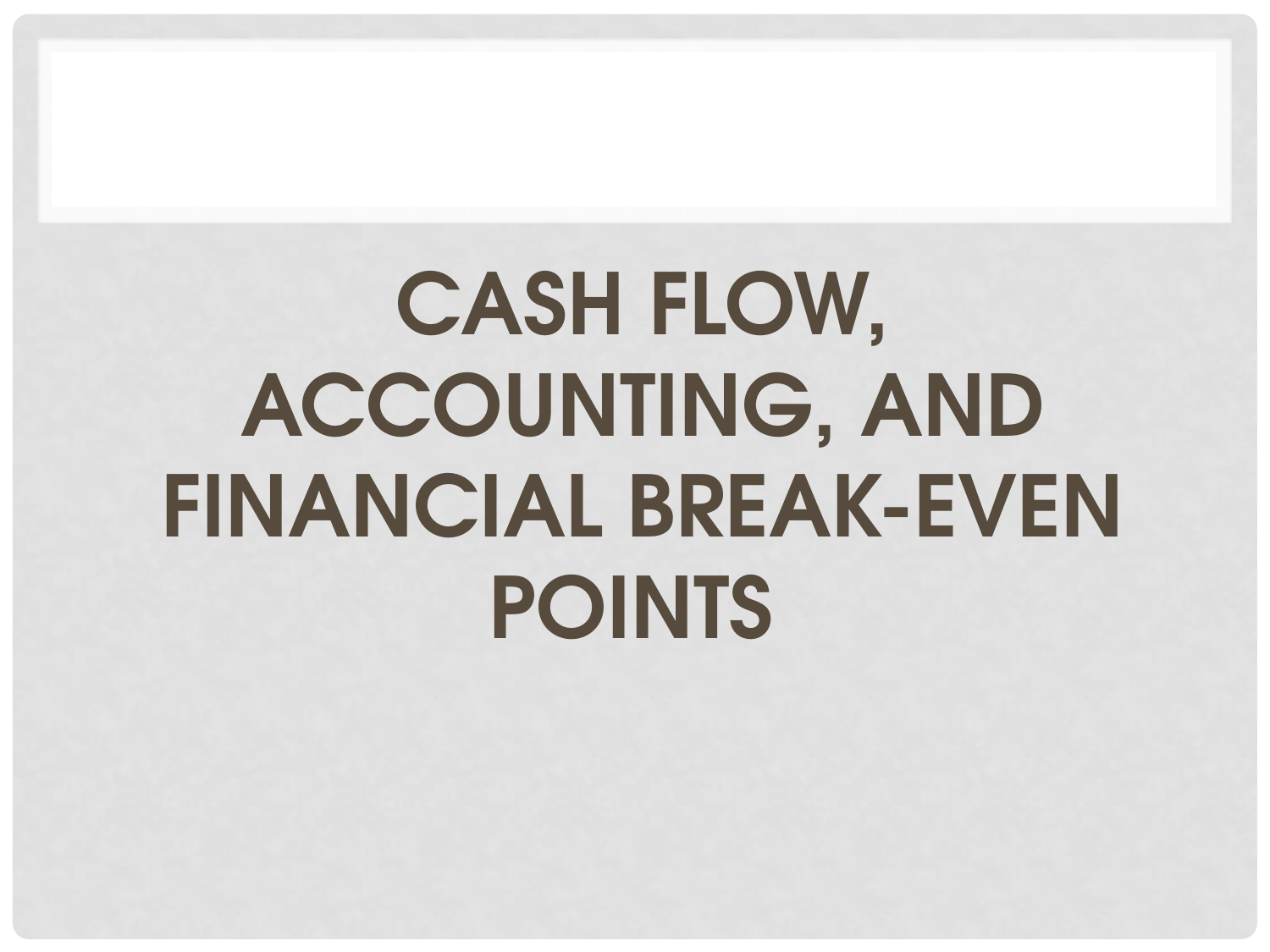

#
CASH FLOW, ACCOUNTING, AND FINANCIAL BREAK-EVEN POINTS